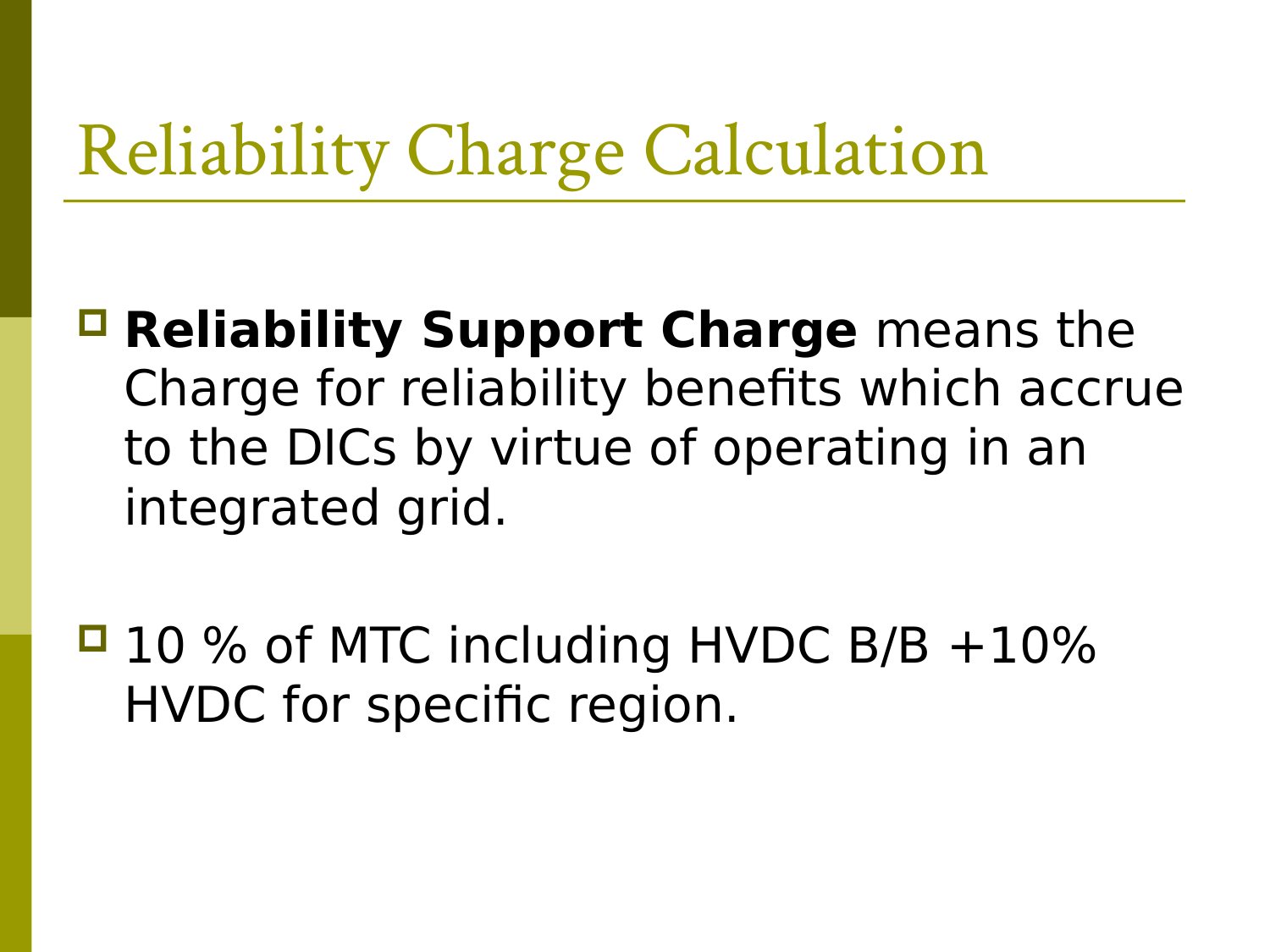

# Reliability Charge Calculation

Reliability Support Charge means the Charge for reliability benefits which accrue to the DICs by virtue of operating in an integrated grid.

10 % of MTC including HVDC B/B +10% HVDC for specific region.